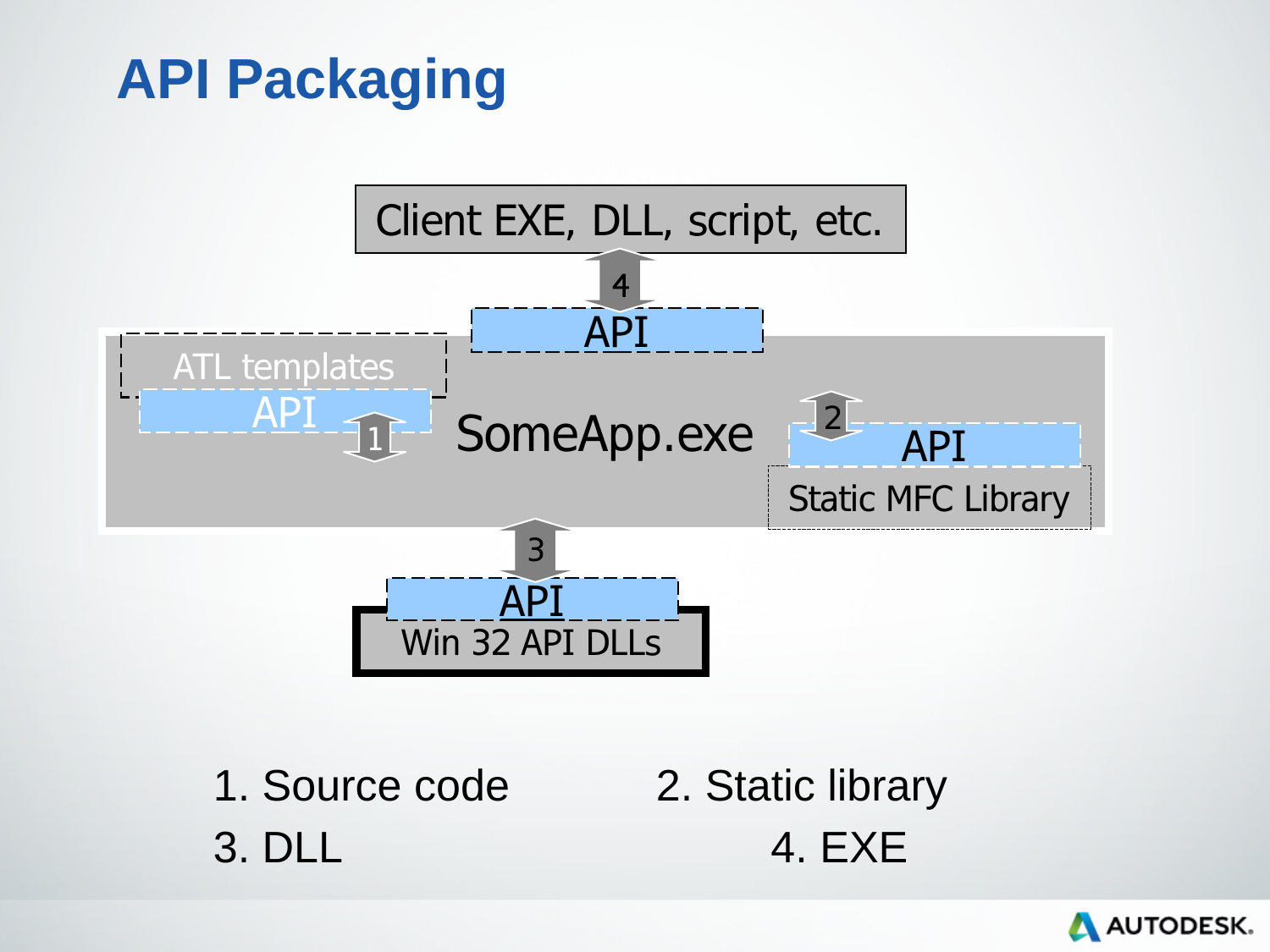

# API Packaging
Client EXE, DLL, script, etc.

API
4
SomeApp.exe
ATL templates
API

1

API
Static MFC Library
2

API
Win 32 API DLLs
3
1. Source code		 2. Static library
3. DLL				4. EXE